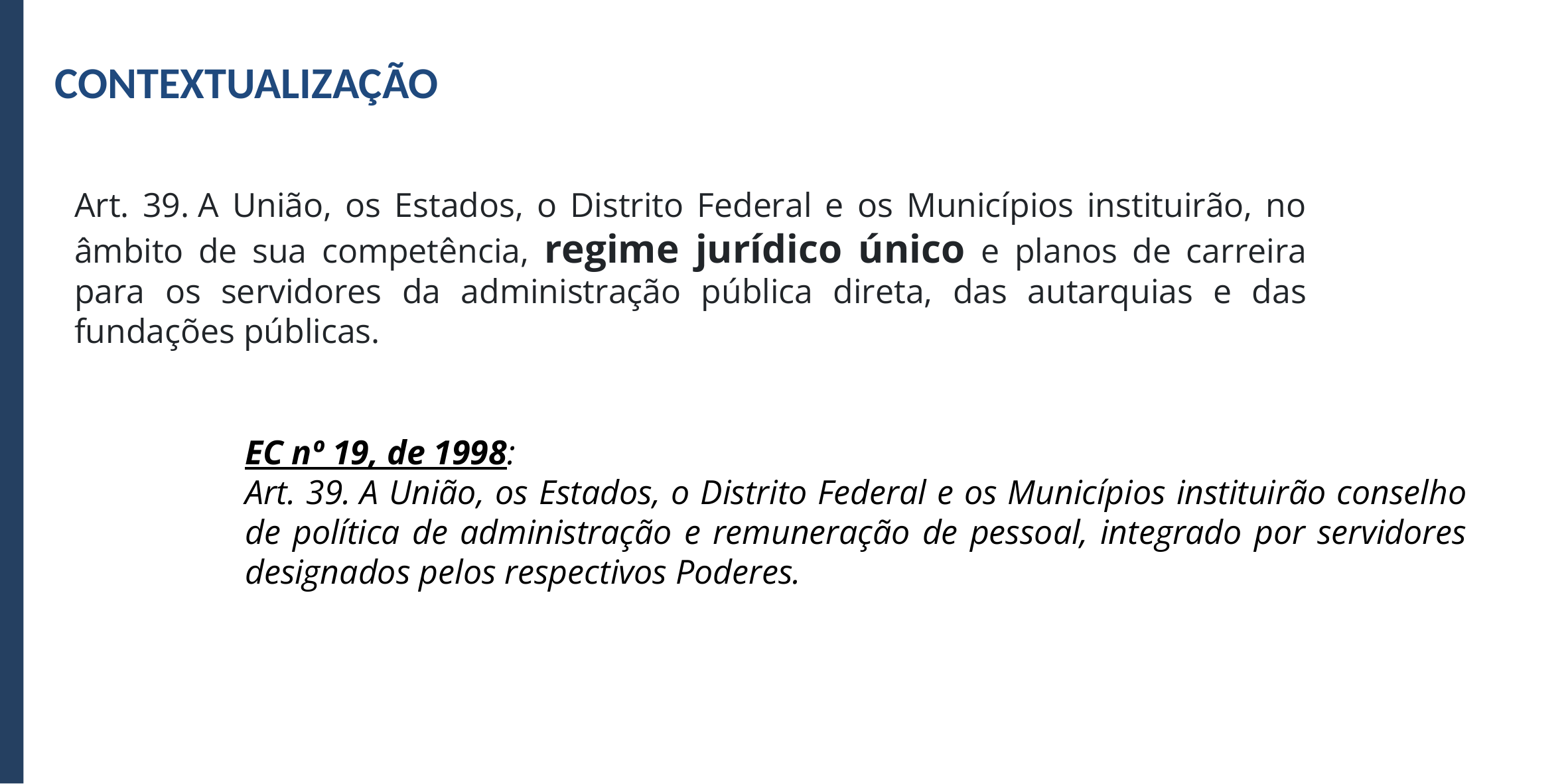

CONTEXTUALIZAÇÃO
Art. 39. A União, os Estados, o Distrito Federal e os Municípios instituirão, no âmbito de sua competência, regime jurídico único e planos de carreira para os servidores da administração pública direta, das autarquias e das fundações públicas.
EC nº 19, de 1998:
Art. 39. A União, os Estados, o Distrito Federal e os Municípios instituirão conselho de política de administração e remuneração de pessoal, integrado por servidores designados pelos respectivos Poderes.